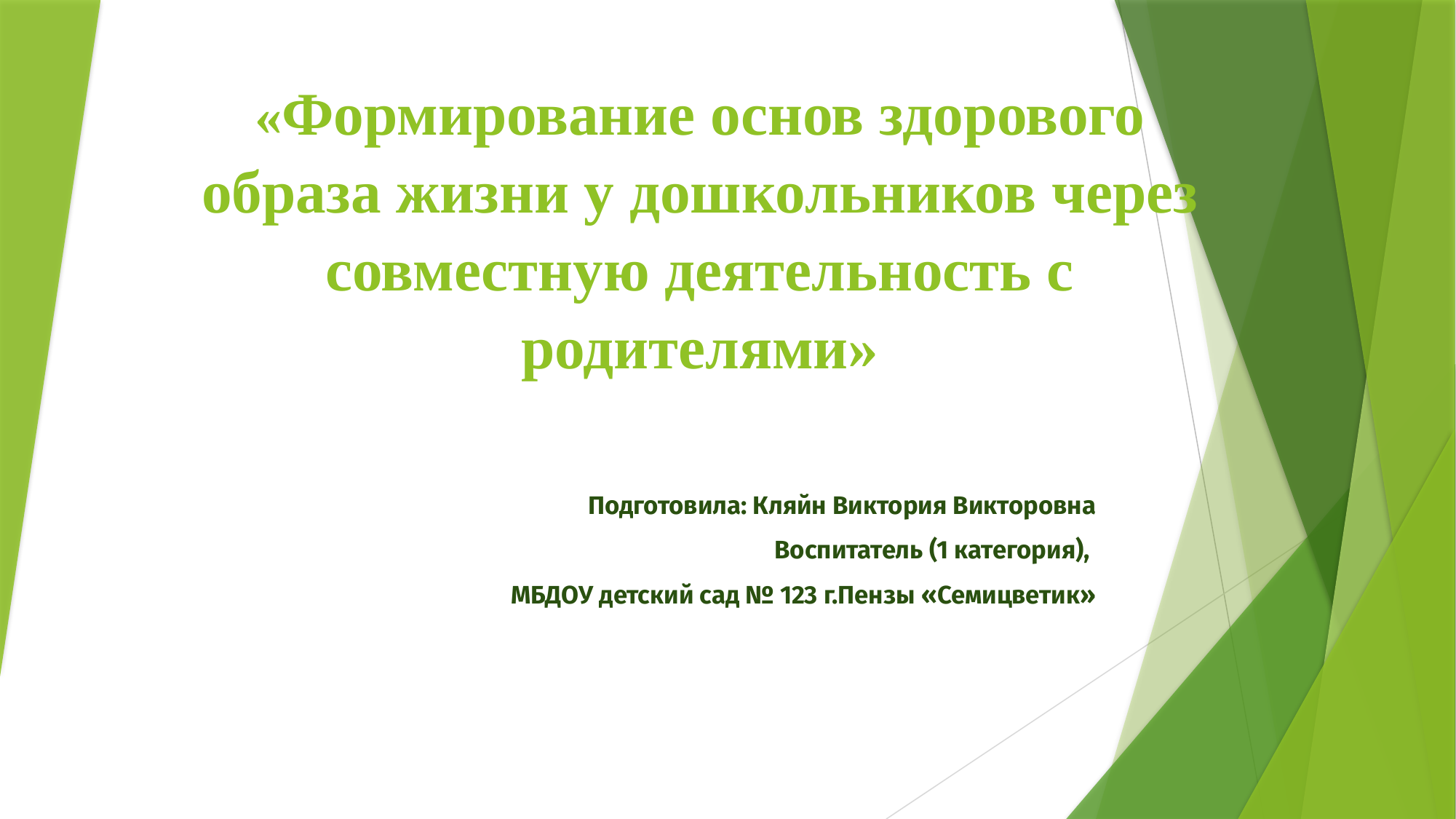

# «Формирование основ здорового образа жизни у дошкольников через совместную деятельность с родителями»
Подготовила: Кляйн Виктория Викторовна
Воспитатель (1 категория),
МБДОУ детский сад № 123 г.Пензы «Семицветик»